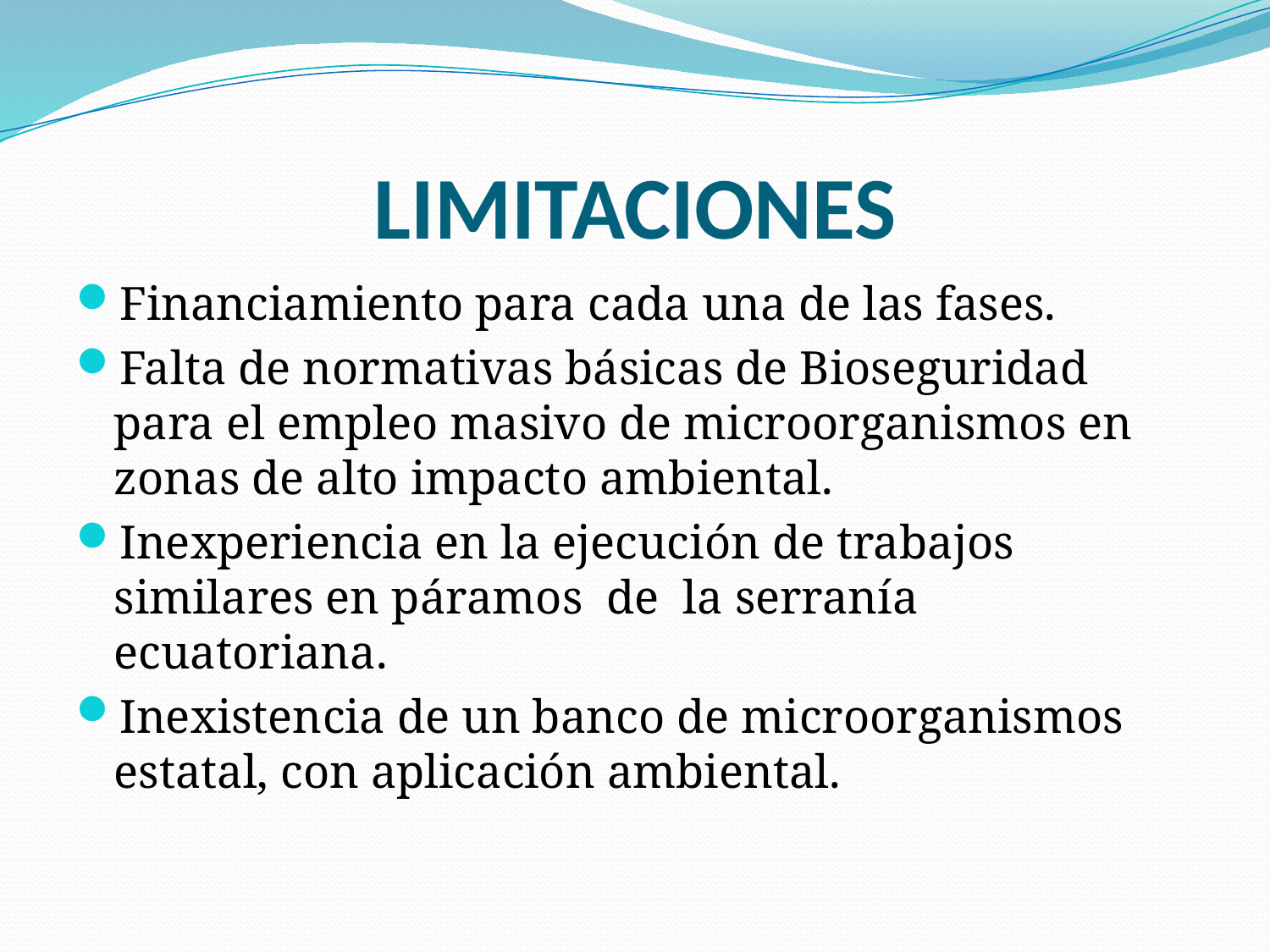

# LIMITACIONES
Financiamiento para cada una de las fases.
Falta de normativas básicas de Bioseguridad para el empleo masivo de microorganismos en  zonas de alto impacto ambiental.
Inexperiencia en la ejecución de trabajos similares en páramos  de  la serranía ecuatoriana.
Inexistencia de un banco de microorganismos estatal, con aplicación ambiental.